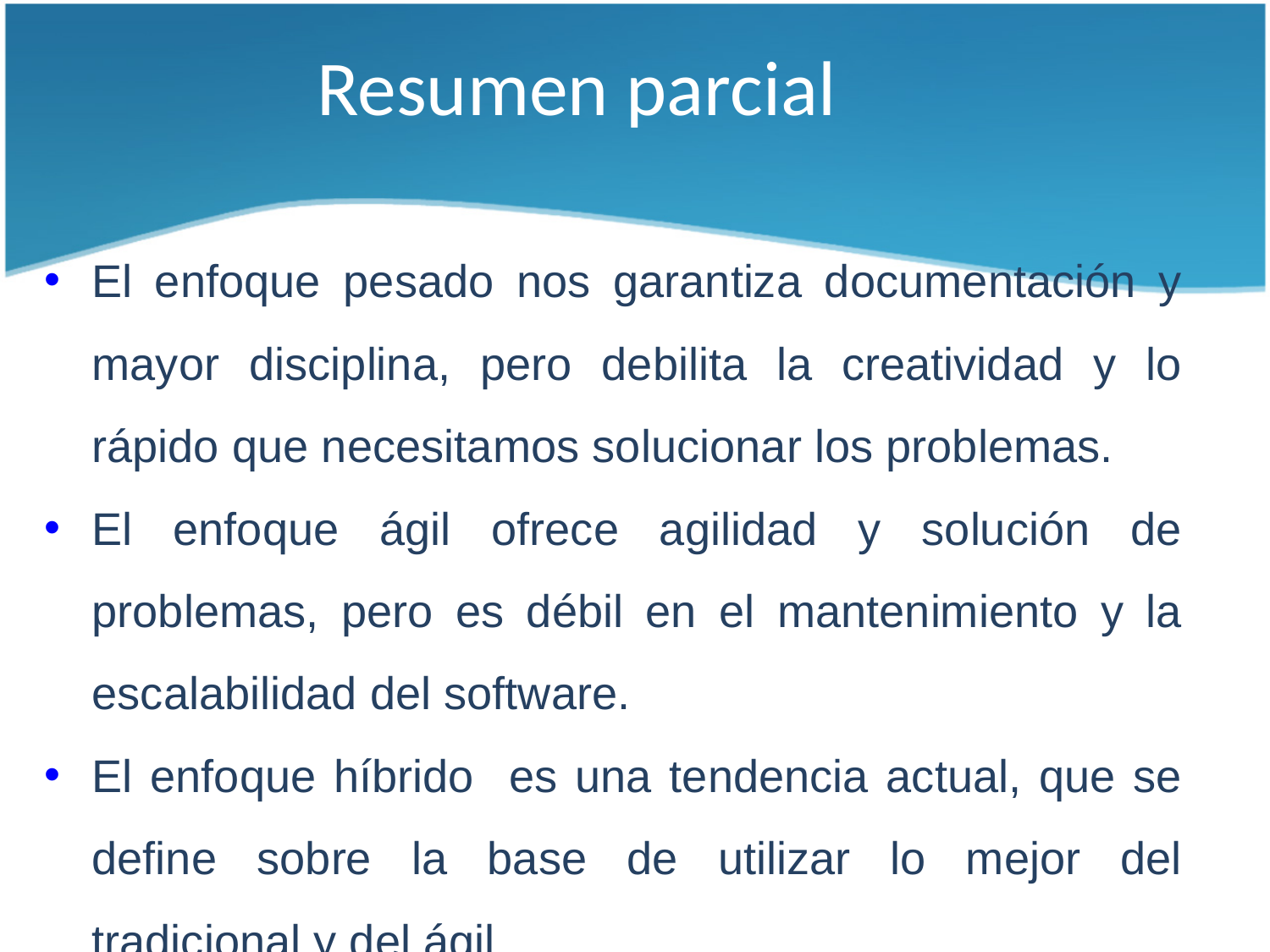

Resumen parcial

El enfoque pesado nos garantiza documentación y mayor disciplina, pero debilita la creatividad y lo rápido que necesitamos solucionar los problemas.
El enfoque ágil ofrece agilidad y solución de problemas, pero es débil en el mantenimiento y la escalabilidad del software.
El enfoque híbrido  es una tendencia actual, que se define sobre la base de utilizar lo mejor del tradicional y del ágil.